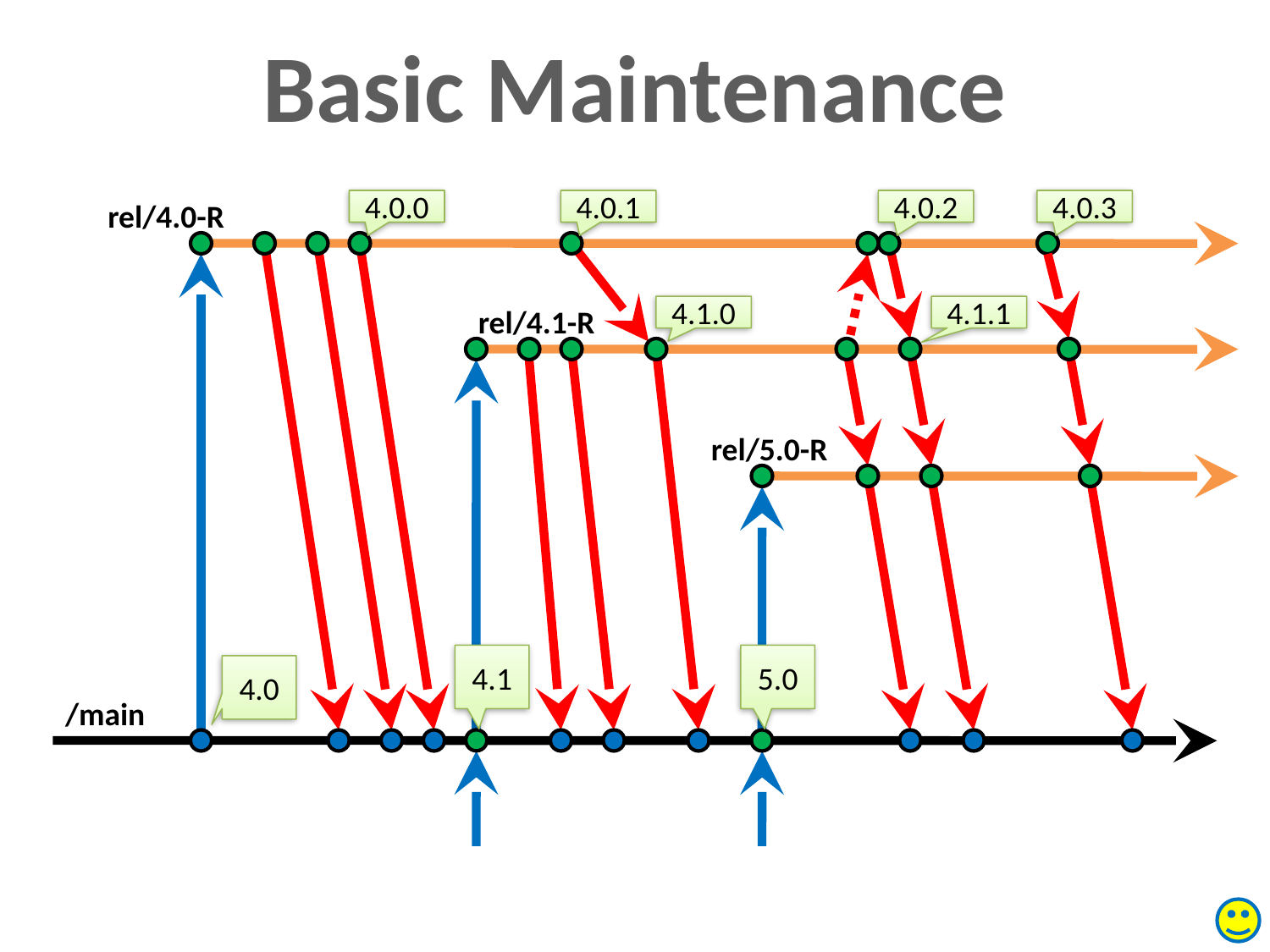

Basic Maintenance
rel/4.0-R
4.0.0
4.0.1
4.0.2
4.0.3

rel/4.1-R
4.1.0
4.1.1

rel/5.0-R

4.1
5.0
4.0
/main